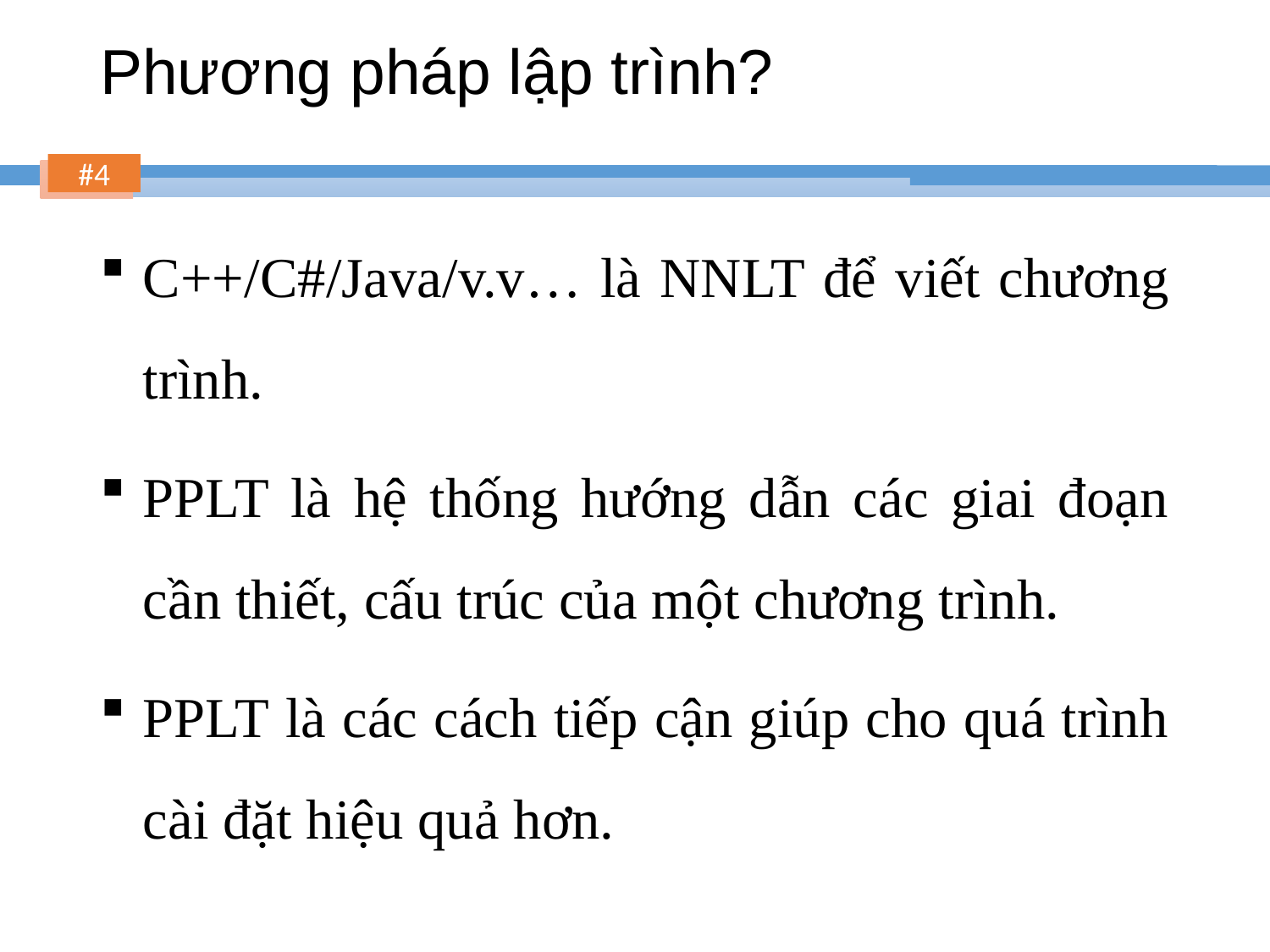

# Phương pháp lập trình?
C++/C#/Java/v.v… là NNLT để viết chương trình.
PPLT là hệ thống hướng dẫn các giai đoạn cần thiết, cấu trúc của một chương trình.
PPLT là các cách tiếp cận giúp cho quá trình cài đặt hiệu quả hơn.
4